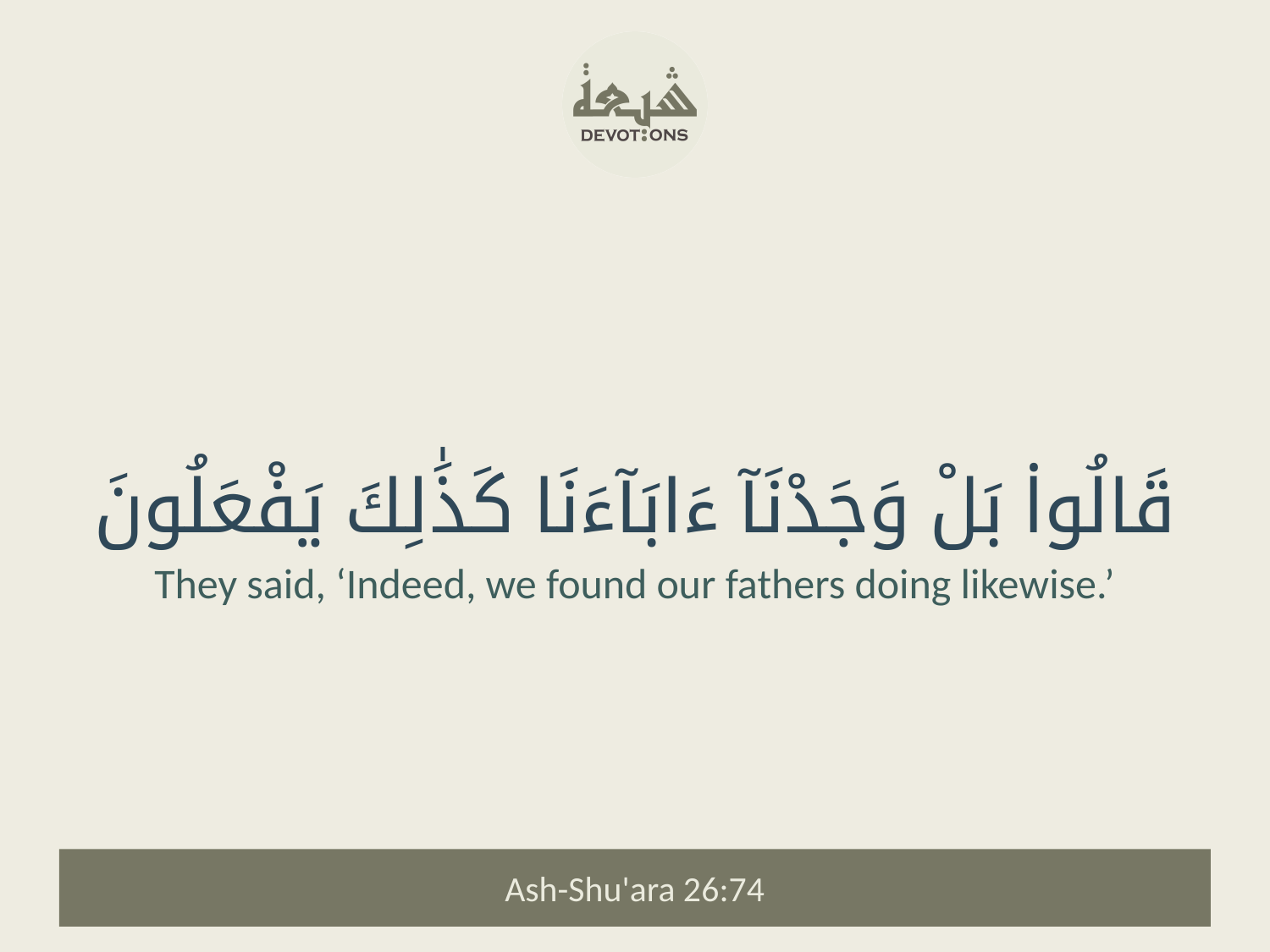

قَالُوا۟ بَلْ وَجَدْنَآ ءَابَآءَنَا كَذَٰلِكَ يَفْعَلُونَ
They said, ‘Indeed, we found our fathers doing likewise.’
Ash-Shu'ara 26:74